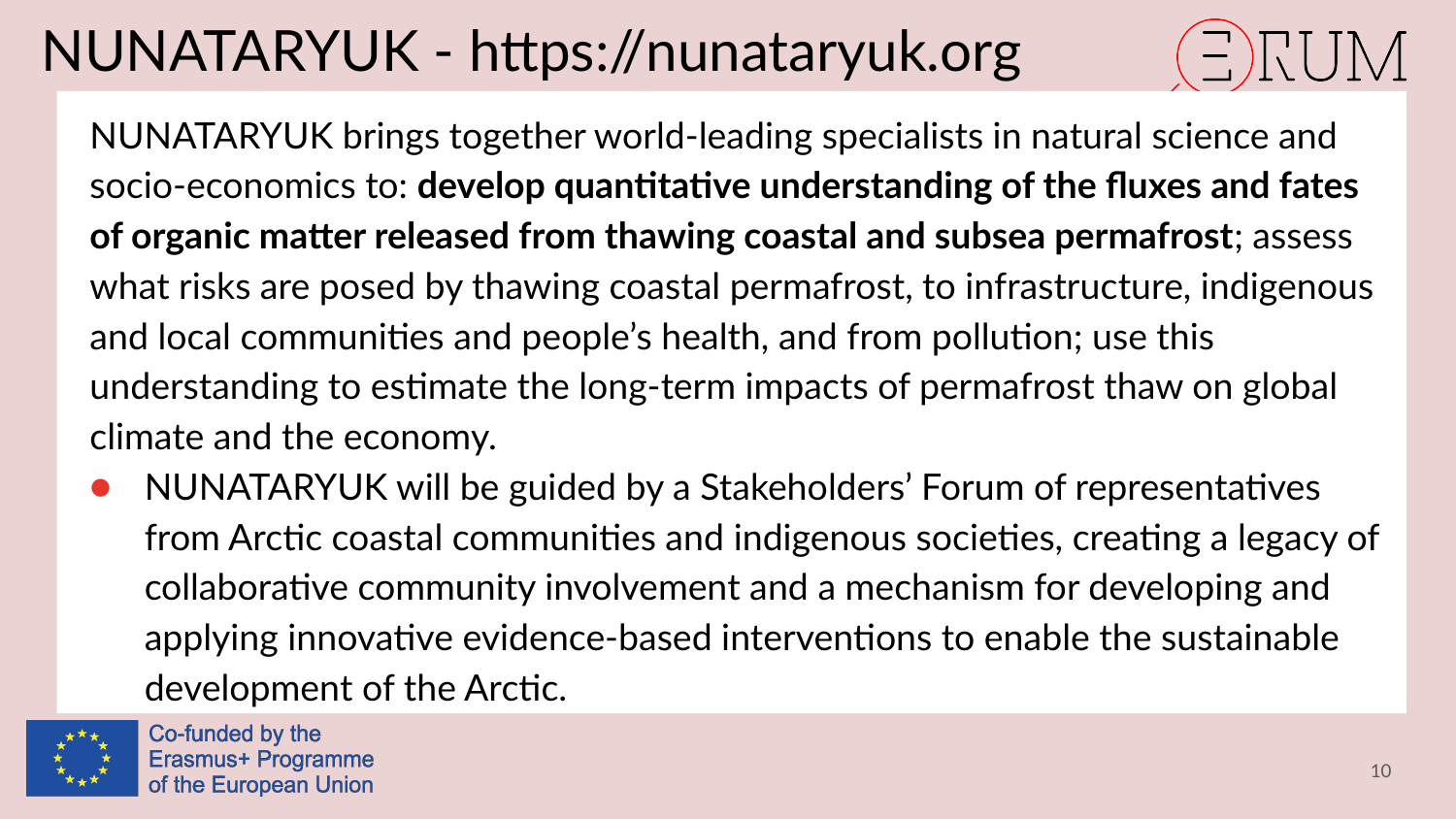

# NUNATARYUK - https://nunataryuk.org
NUNATARYUK brings together world-leading specialists in natural science and socio-economics to: develop quantitative understanding of the fluxes and fates of organic matter released from thawing coastal and subsea permafrost; assess what risks are posed by thawing coastal permafrost, to infrastructure, indigenous and local communities and people’s health, and from pollution; use this understanding to estimate the long-term impacts of permafrost thaw on global climate and the economy.
NUNATARYUK will be guided by a Stakeholders’ Forum of representatives from Arctic coastal communities and indigenous societies, creating a legacy of collaborative community involvement and a mechanism for developing and applying innovative evidence-based interventions to enable the sustainable development of the Arctic.

10